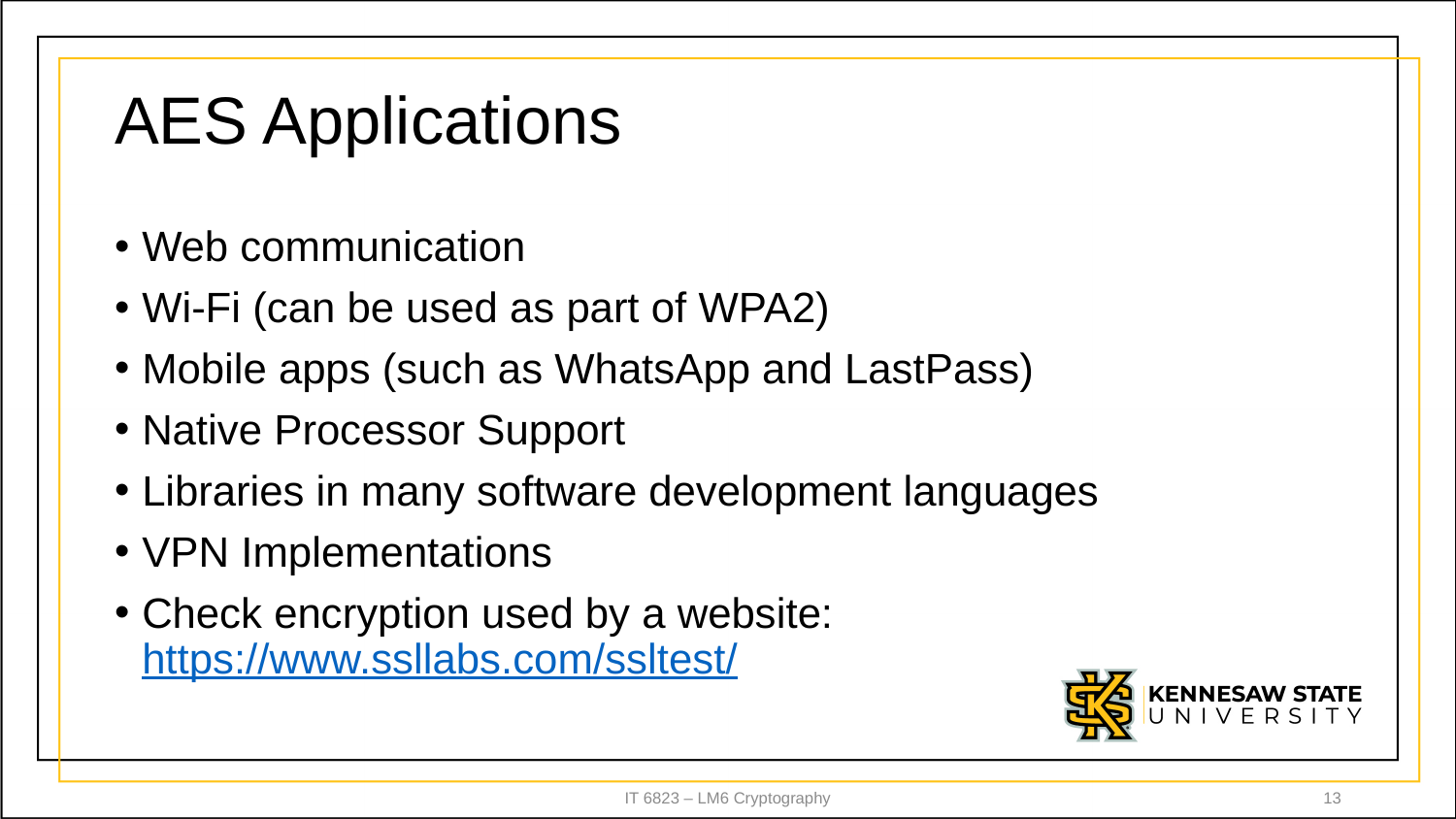

# AES Applications
Web communication
Wi-Fi (can be used as part of WPA2)
Mobile apps (such as WhatsApp and LastPass)
Native Processor Support
Libraries in many software development languages
VPN Implementations
Check encryption used by a website: https://www.ssllabs.com/ssltest/

IT 6823 – LM6 Cryptography
13